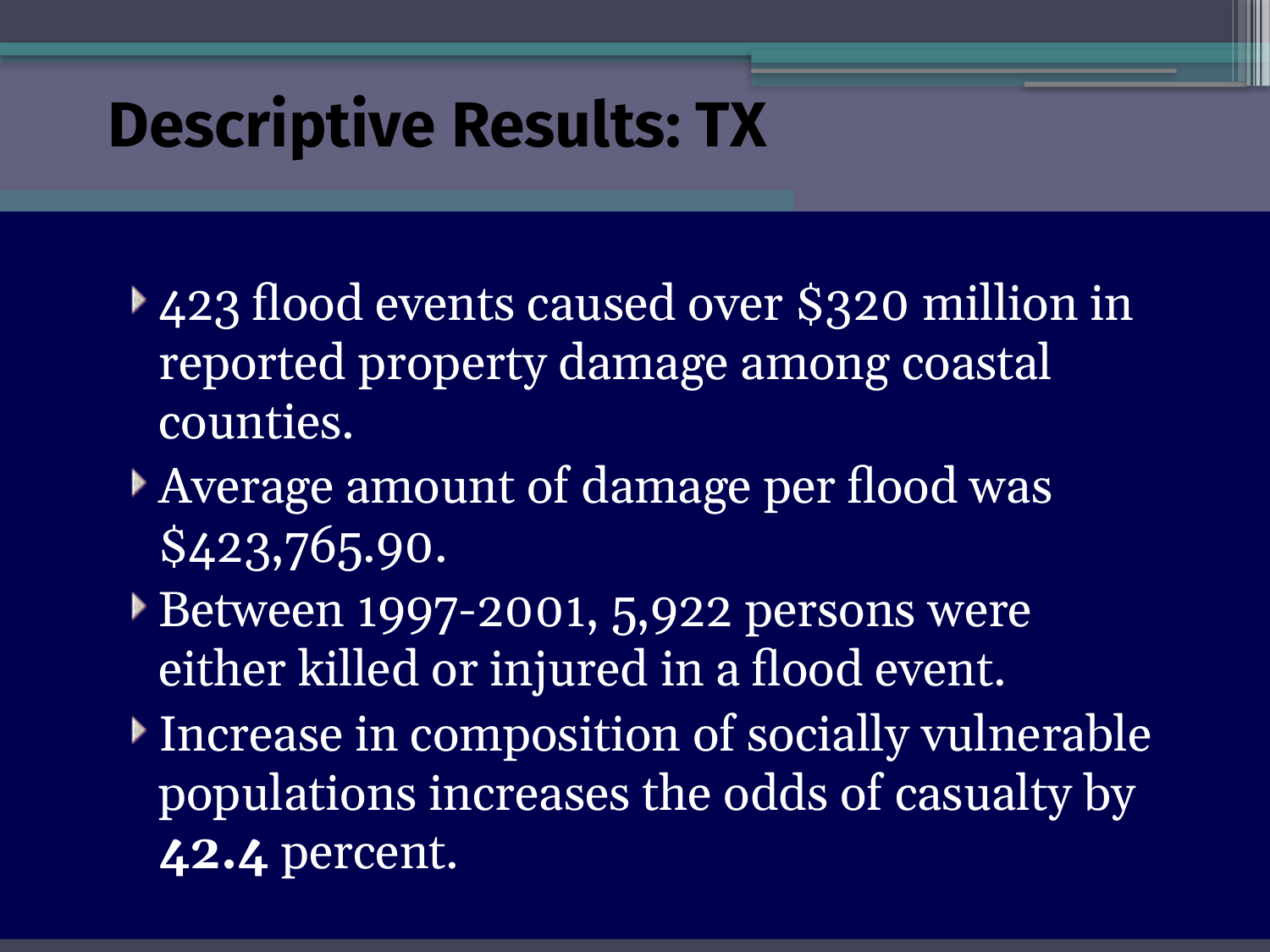

# Descriptive Results: TX
423 flood events caused over $320 million in reported property damage among coastal counties.
Average amount of damage per flood was $423,765.90.
Between 1997-2001, 5,922 persons were either killed or injured in a flood event.
Increase in composition of socially vulnerable populations increases the odds of casualty by 42.4 percent.